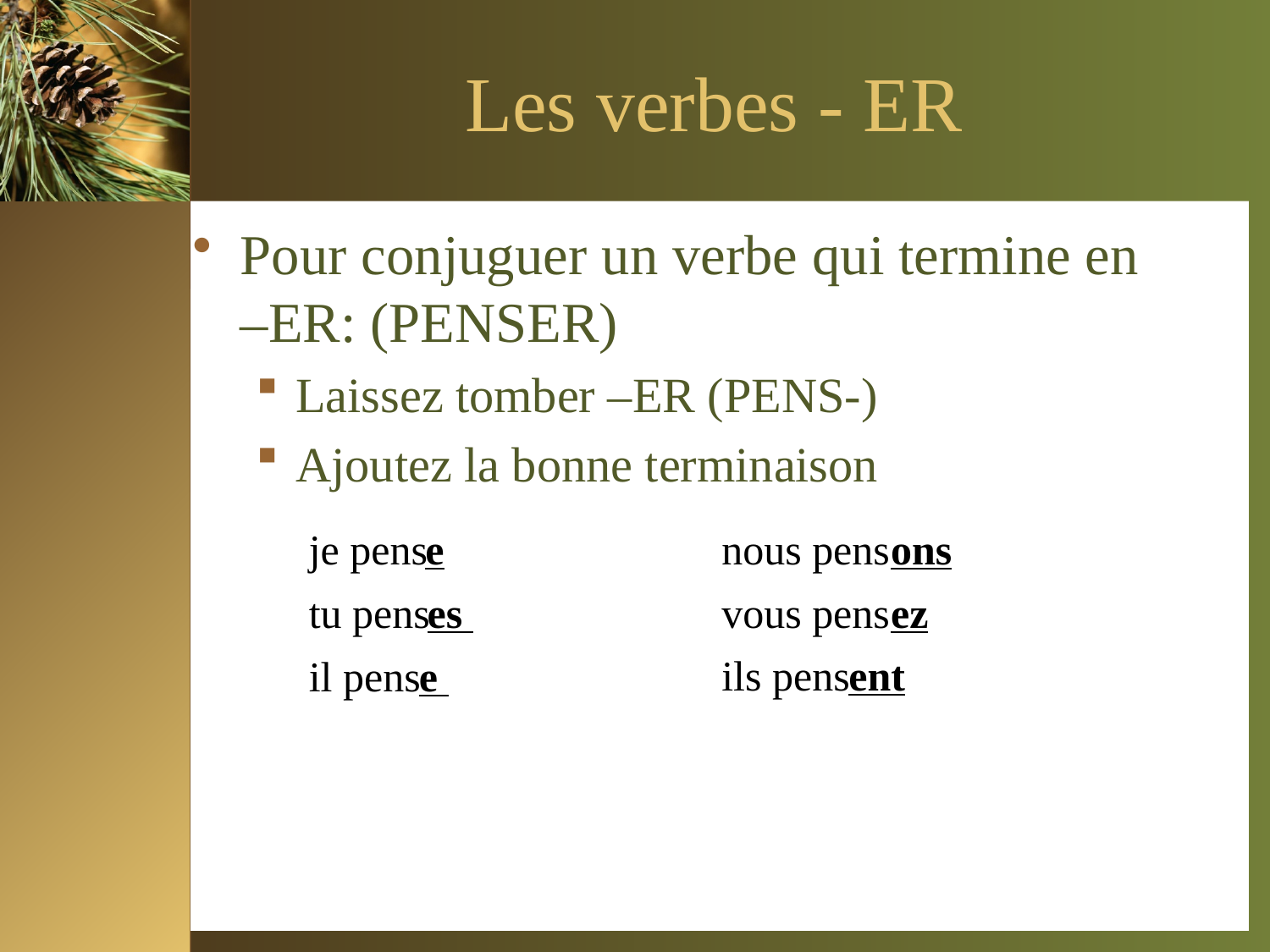

# Les verbes - ER
Pour conjuguer un verbe qui termine en –ER: (PENSER)
Laissez tomber –ER (PENS-)
Ajoutez la bonne terminaison
je pens
e
nous pens
ons
tu pens
es
vous pens
ez
ils pens
ent
il pens
e